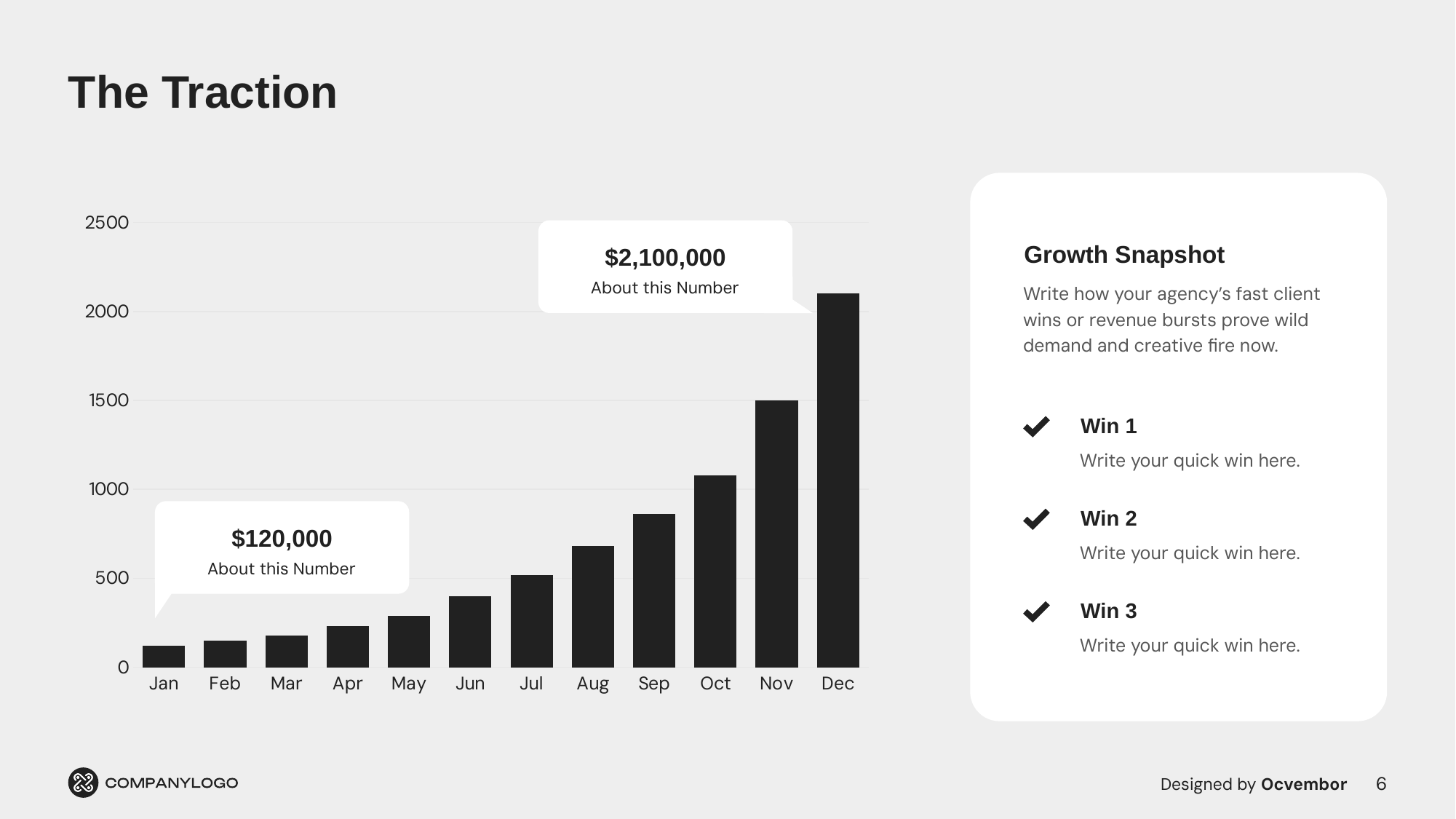

# The Traction

### Chart

| Category | Series 1 |
|---|---|
| Jan | 120.0 |
| Feb | 150.0 |
| Mar | 180.0 |
| Apr | 230.0 |
| May | 290.0 |
| Jun | 400.0 |
| Jul | 520.0 |
| Aug | 680.0 |
| Sep | 860.0 |
| Oct | 1080.0 |
| Nov | 1500.0 |
| Dec | 2100.0 |

$2,100,000
About this Number
Growth Snapshot
Write how your agency’s fast client wins or revenue bursts prove wild demand and creative fire now.
Win 1

Write your quick win here.
Win 2

Write your quick win here.
Win 3

Write your quick win here.

$120,000
About this Number